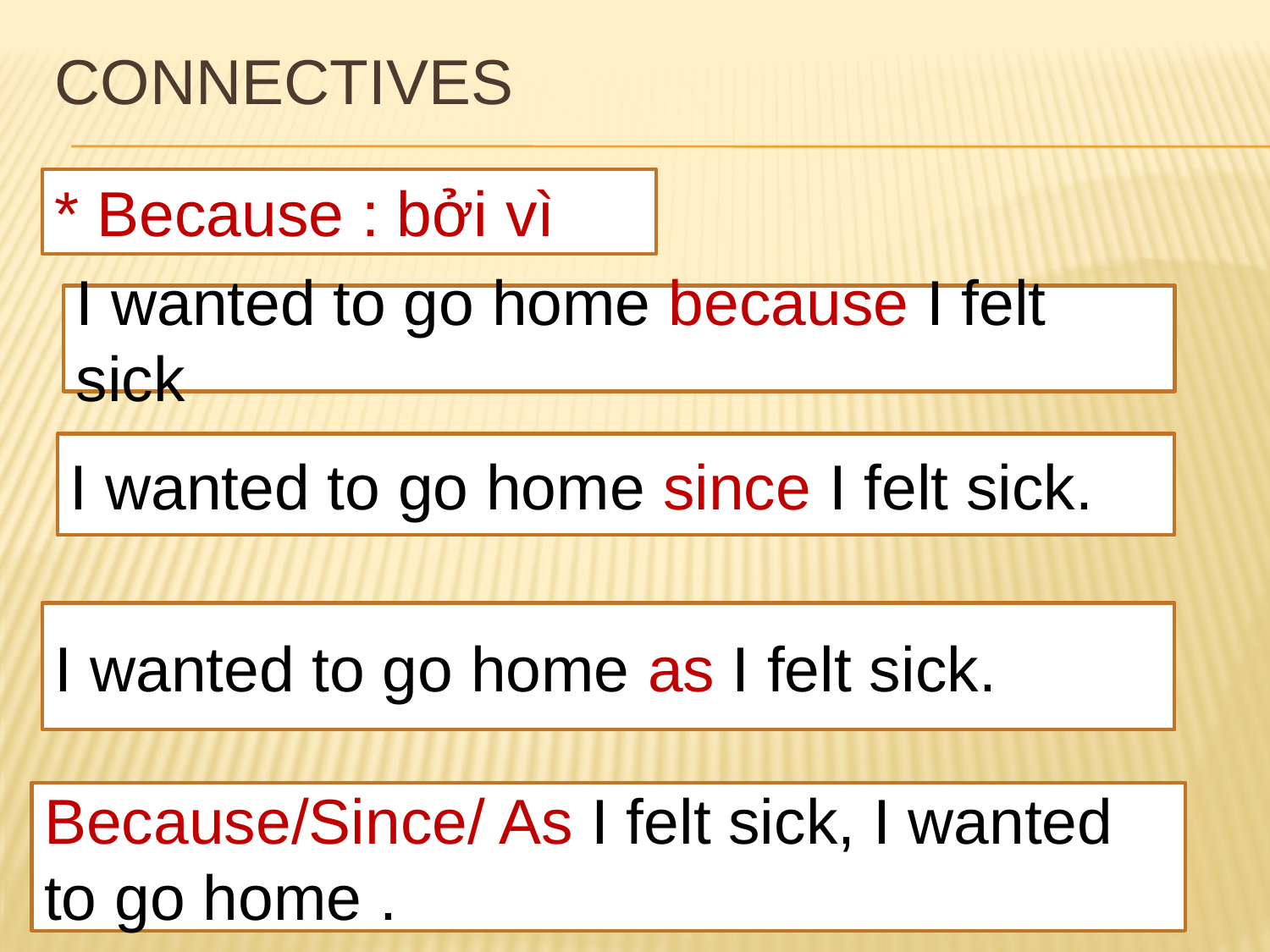

# CONNECTIVES
* Because : bởi vì
I wanted to go home because I felt sick
I wanted to go home since I felt sick.
I wanted to go home as I felt sick.
Because/Since/ As I felt sick, I wanted to go home .